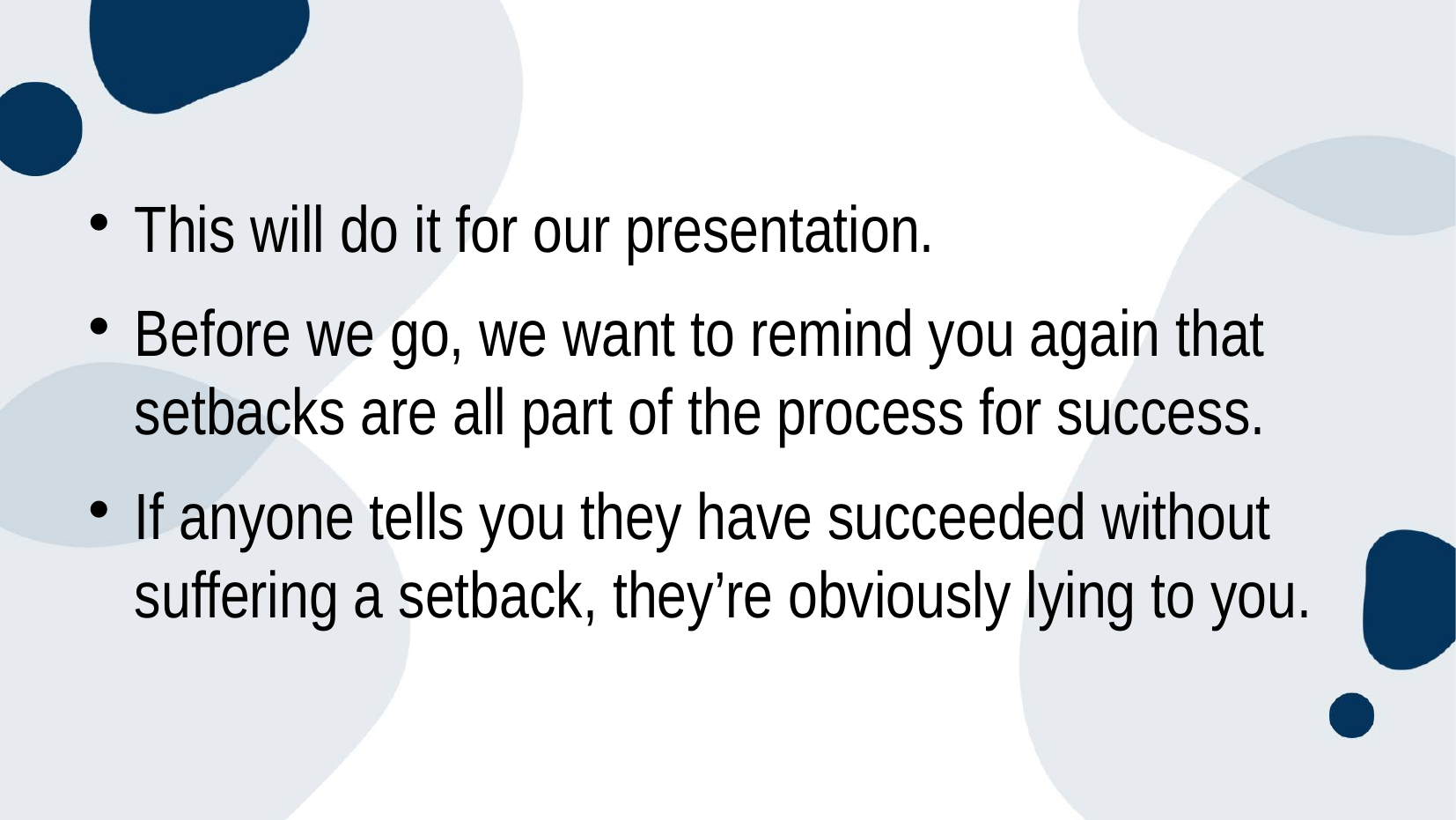

#
This will do it for our presentation.
Before we go, we want to remind you again that setbacks are all part of the process for success.
If anyone tells you they have succeeded without suffering a setback, they’re obviously lying to you.